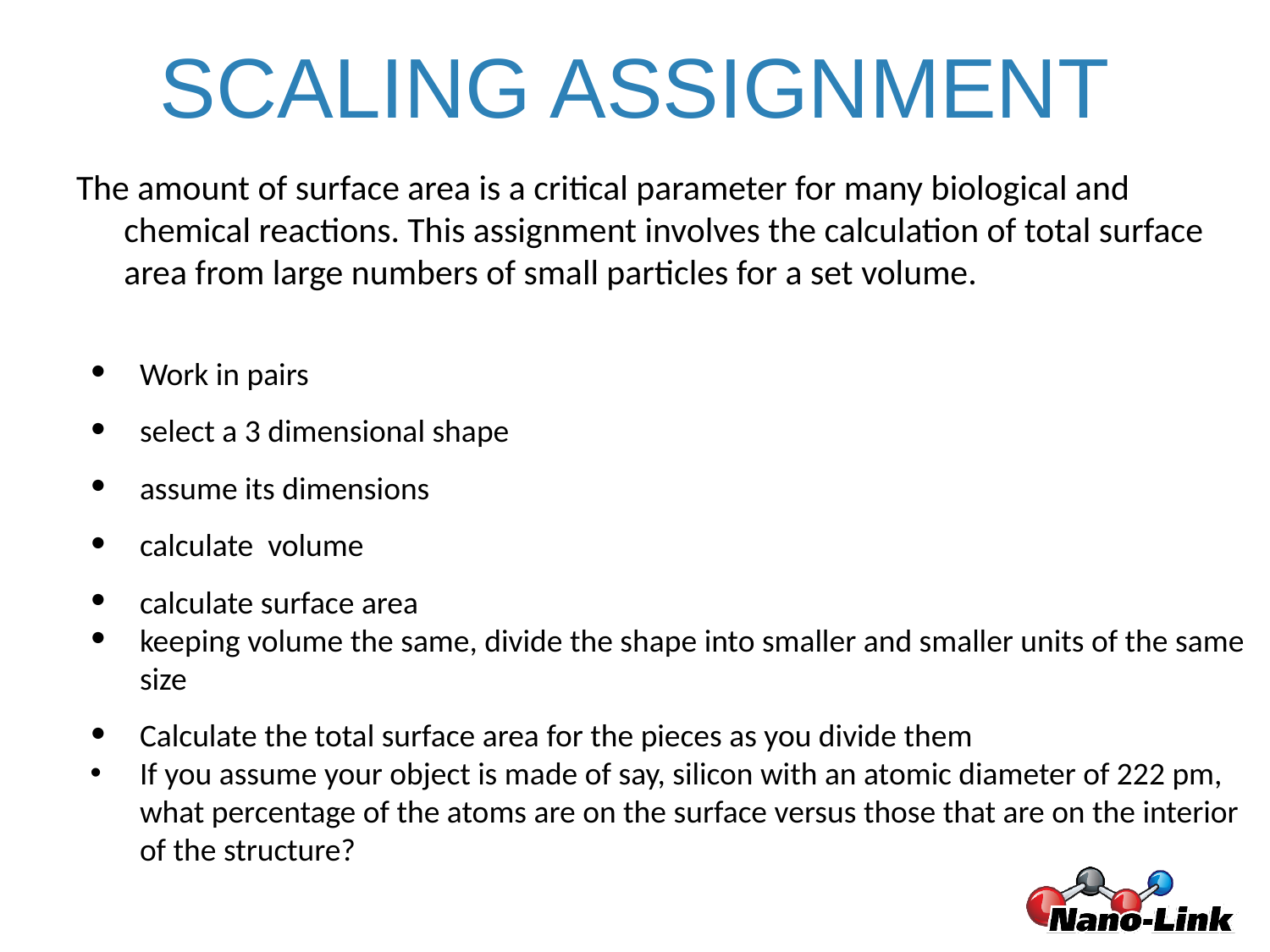

# SCALING ASSIGNMENT
The amount of surface area is a critical parameter for many biological and chemical reactions. This assignment involves the calculation of total surface area from large numbers of small particles for a set volume.

Work in pairs
select a 3 dimensional shape
assume its dimensions
calculate  volume
calculate surface area
keeping volume the same, divide the shape into smaller and smaller units of the same size
Calculate the total surface area for the pieces as you divide them
If you assume your object is made of say, silicon with an atomic diameter of 222 pm, what percentage of the atoms are on the surface versus those that are on the interior of the structure?